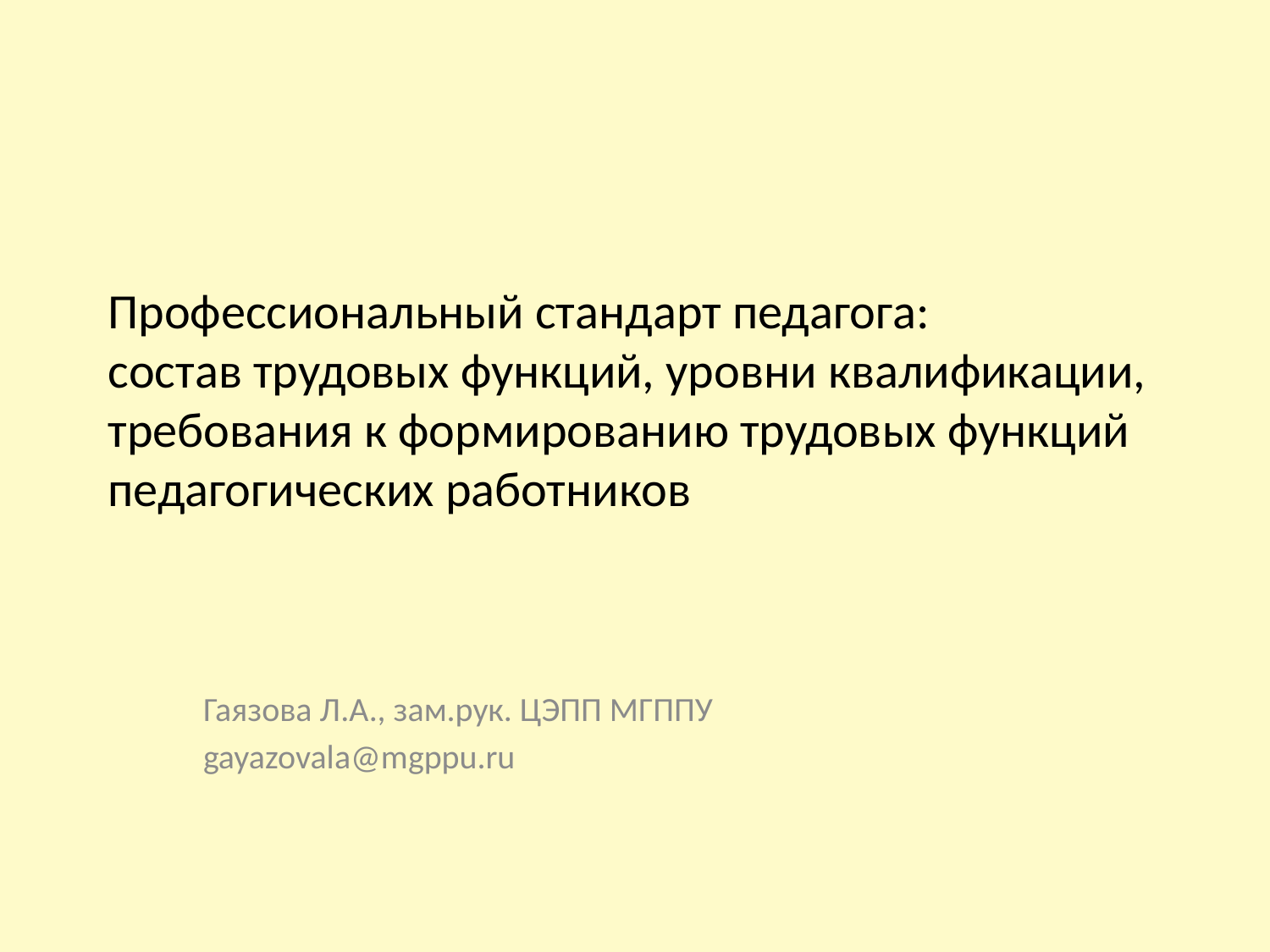

# Профессиональный стандарт педагога: состав трудовых функций, уровни квалификации, требования к формированию трудовых функций педагогических работников

Гаязова Л.А., зам.рук. ЦЭПП МГППУ
gayazovala@mgppu.ru